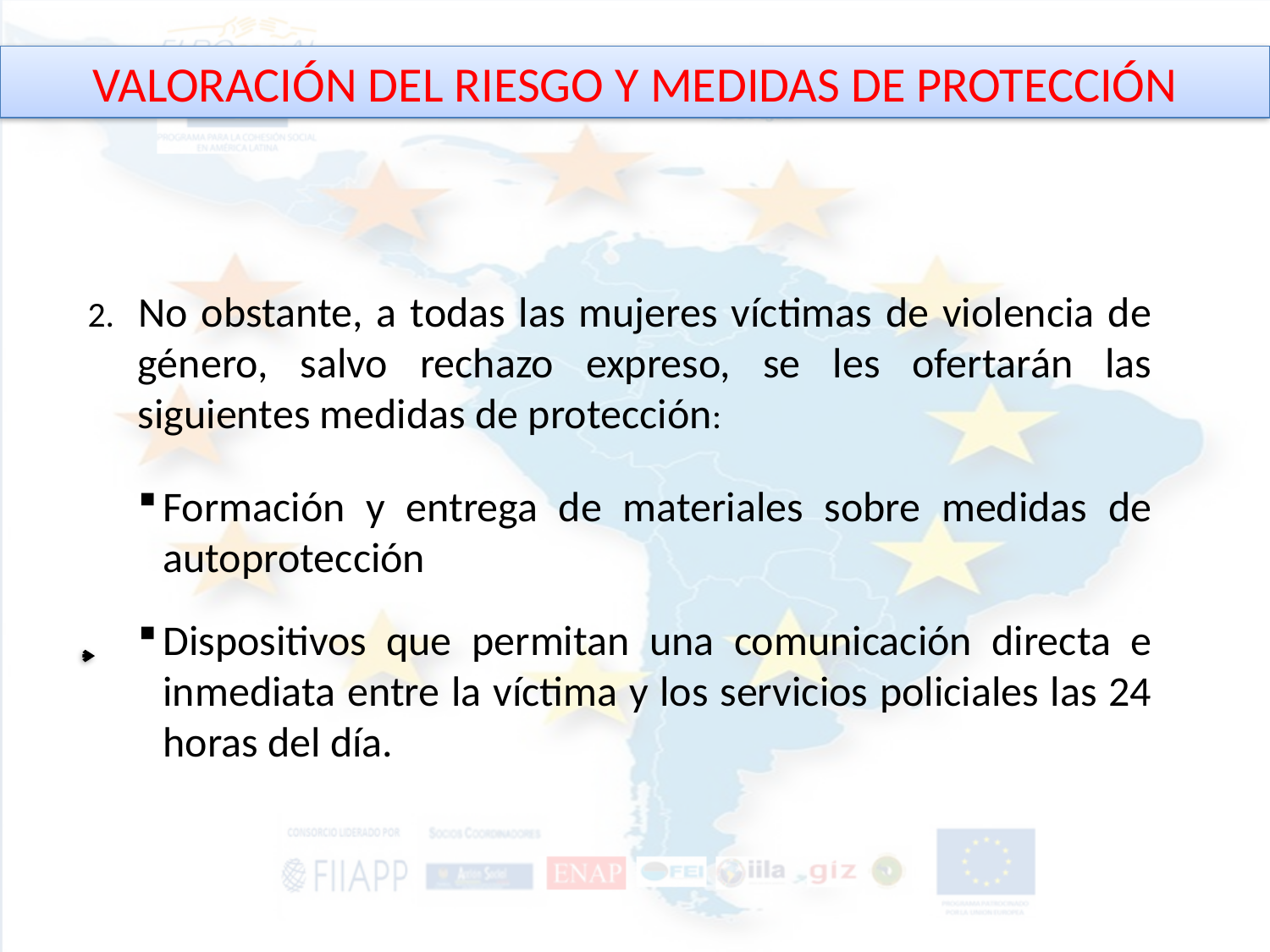

VALORACIÓN DEL RIESGO Y MEDIDAS DE PROTECCIÓN
2.  No obstante, a todas las mujeres víctimas de violencia de género, salvo rechazo expreso, se les ofertarán las siguientes medidas de protección:

Formación y entrega de materiales sobre medidas de autoprotección
Dispositivos que permitan una comunicación directa e inmediata entre la víctima y los servicios policiales las 24 horas del día.